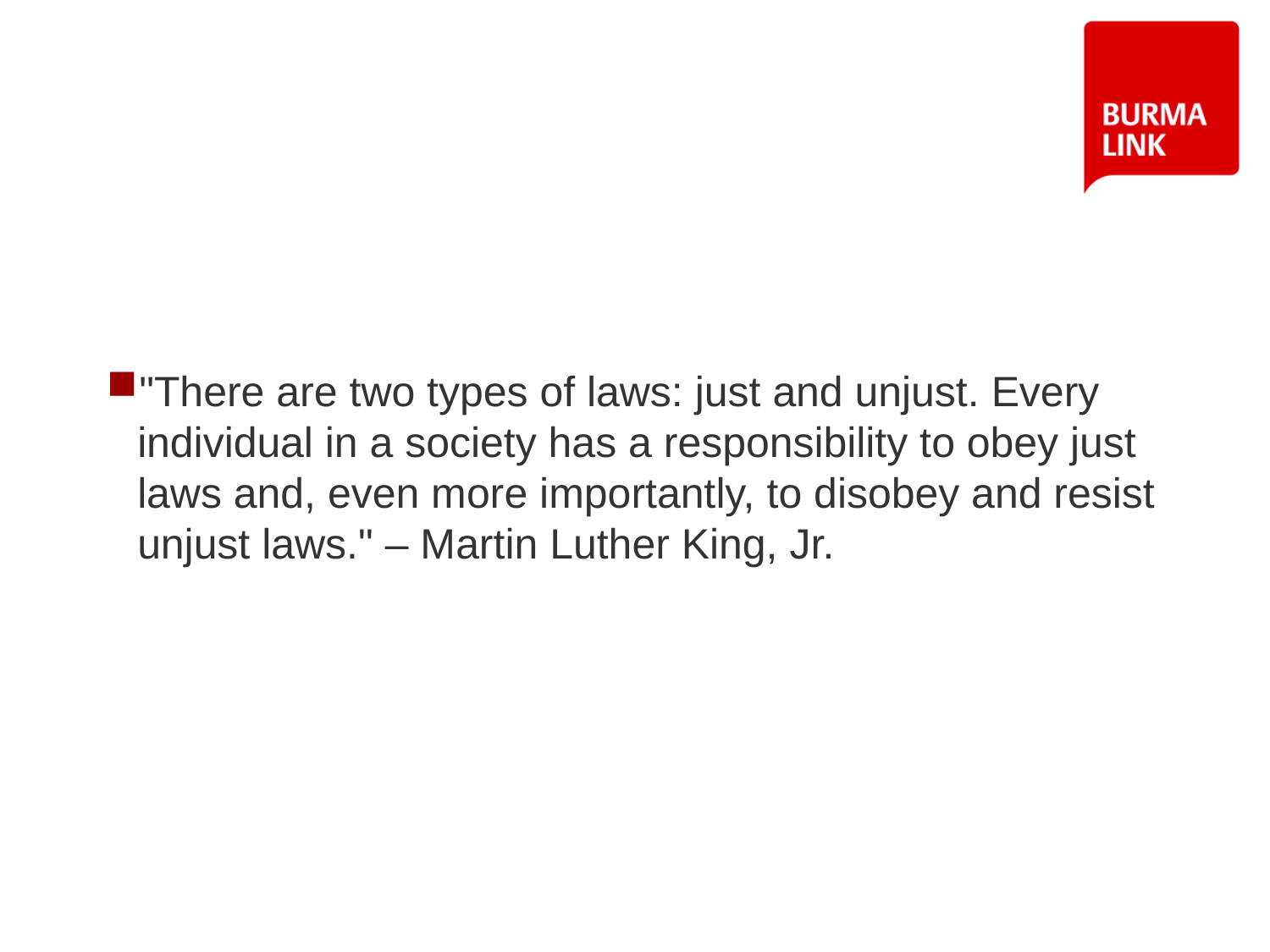

41
"There are two types of laws: just and unjust. Every individual in a society has a responsibility to obey just laws and, even more importantly, to disobey and resist unjust laws." – Martin Luther King, Jr.